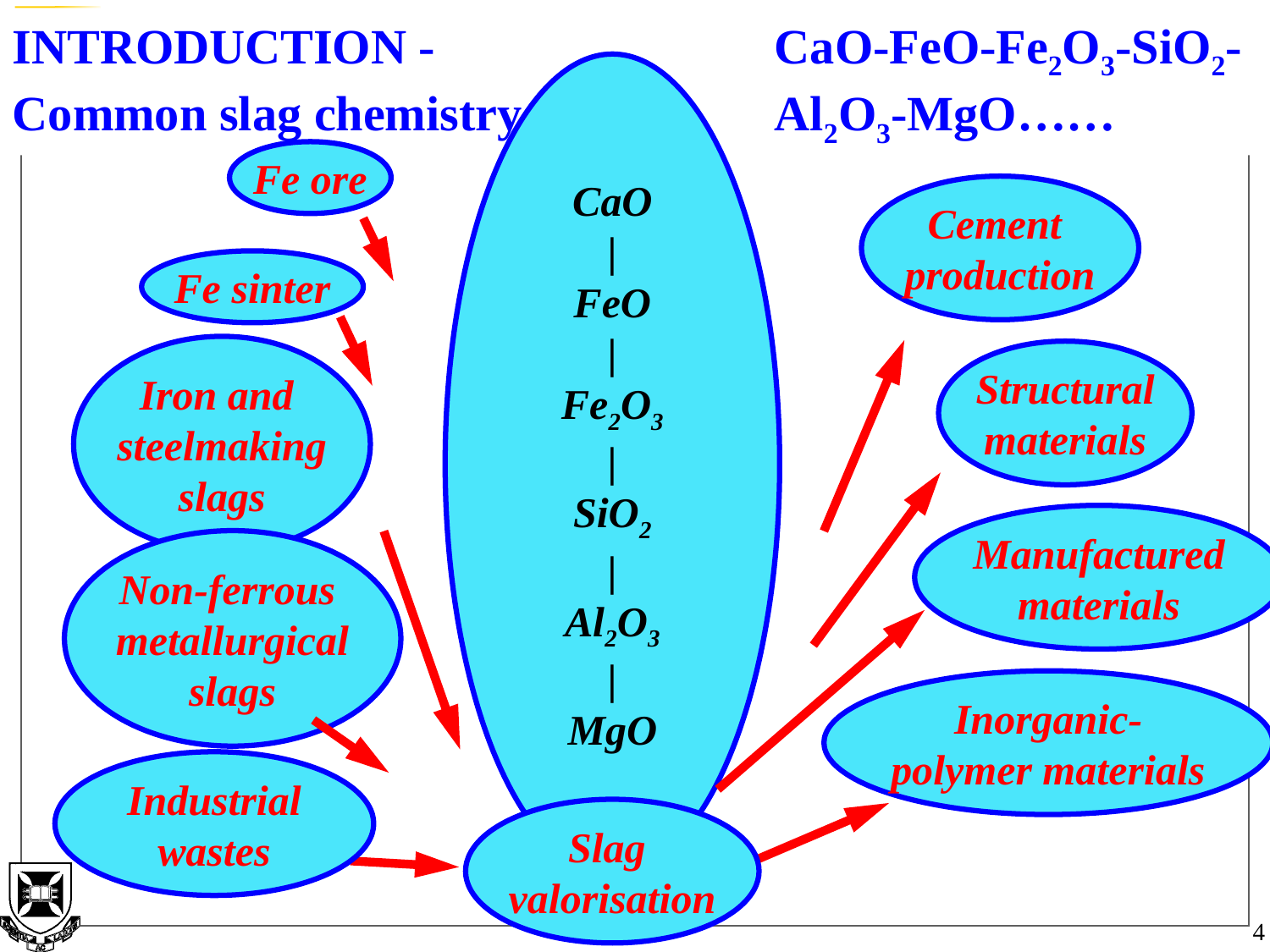

INTRODUCTION - 	 		CaO-FeO-Fe2O3-SiO2-Common slag chemistry	 	Al2O3-MgO……
CaO
|
FeO
|
Fe2O3
|
SiO2
|
Al2O3
|
MgO
Fe ore
Cement
production

Fe sinter

Iron and
steelmaking
slags
Structural
materials

Manufactured
materials
Non-ferrous
metallurgical
slags

Inorganic-polymer materials

Industrial wastes

Slag
valorisation

4